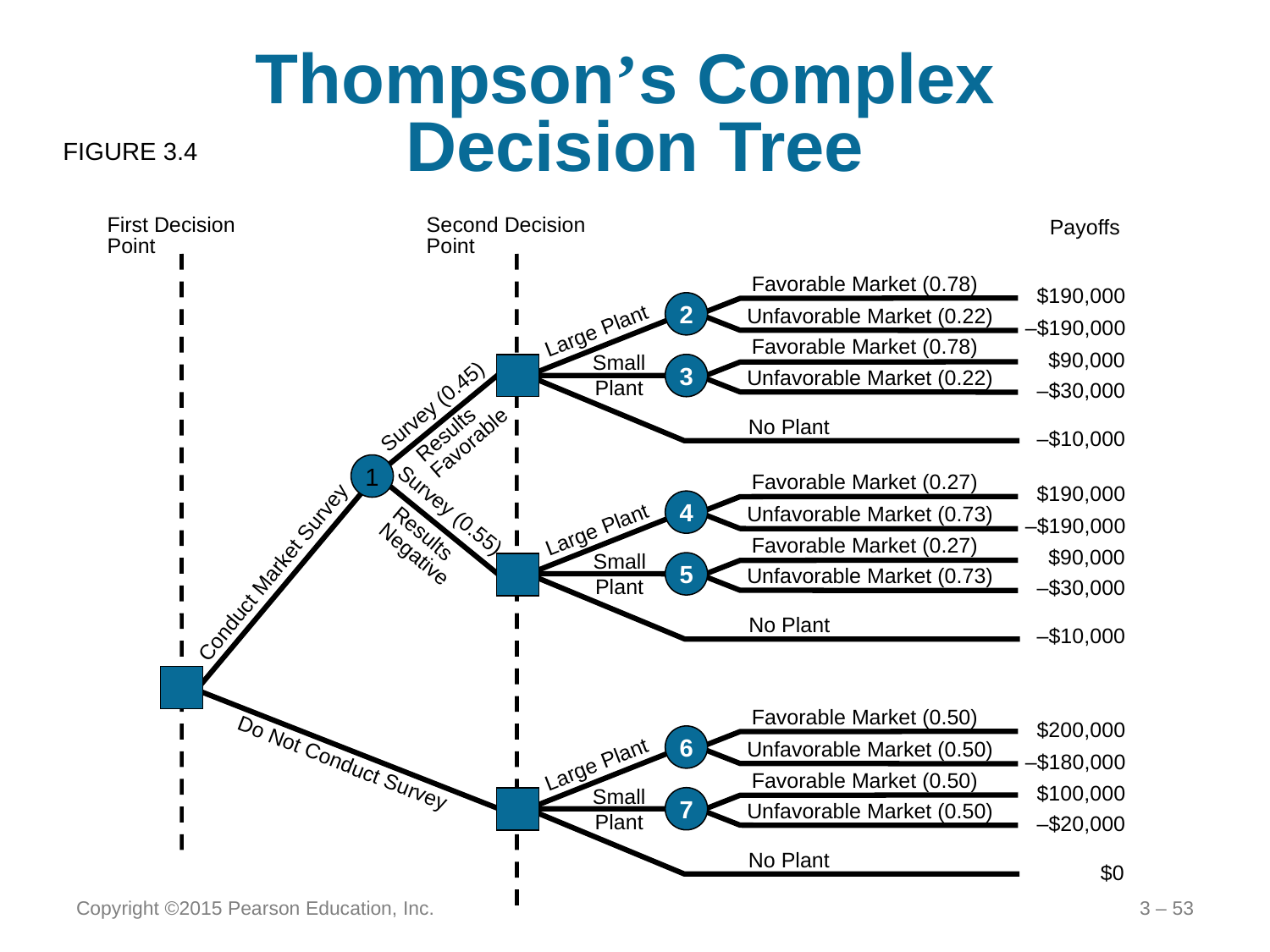

# Thompson’s Complex Decision Tree
FIGURE 3.4
Payoffs
$190,000
–$190,000
$90,000
–$30,000
–$10,000
$190,000
–$190,000
$90,000
–$30,000
–$10,000
$200,000
–$180,000
$100,000
–$20,000
$0
First Decision Point

Second Decision Point

Favorable Market (0.78)
Unfavorable Market (0.22)

Favorable Market (0.78)
Unfavorable Market (0.22)
2
Large Plant

Small Plant
3

No Plant

Survey (0.45)
Results
Favorable
1

Survey (0.55)
Results
Negative

Conduct Market Survey

Do Not Conduct Survey

Favorable Market (0.27)
Unfavorable Market (0.73)

Favorable Market (0.27)
Unfavorable Market (0.73)
4
Large Plant

Small Plant
5

No Plant
Favorable Market (0.50)
Unfavorable Market (0.50)

Favorable Market (0.50)
Unfavorable Market (0.50)
6
Large Plant

Small Plant
7

No Plant
Copyright ©2015 Pearson Education, Inc.
3 – 53